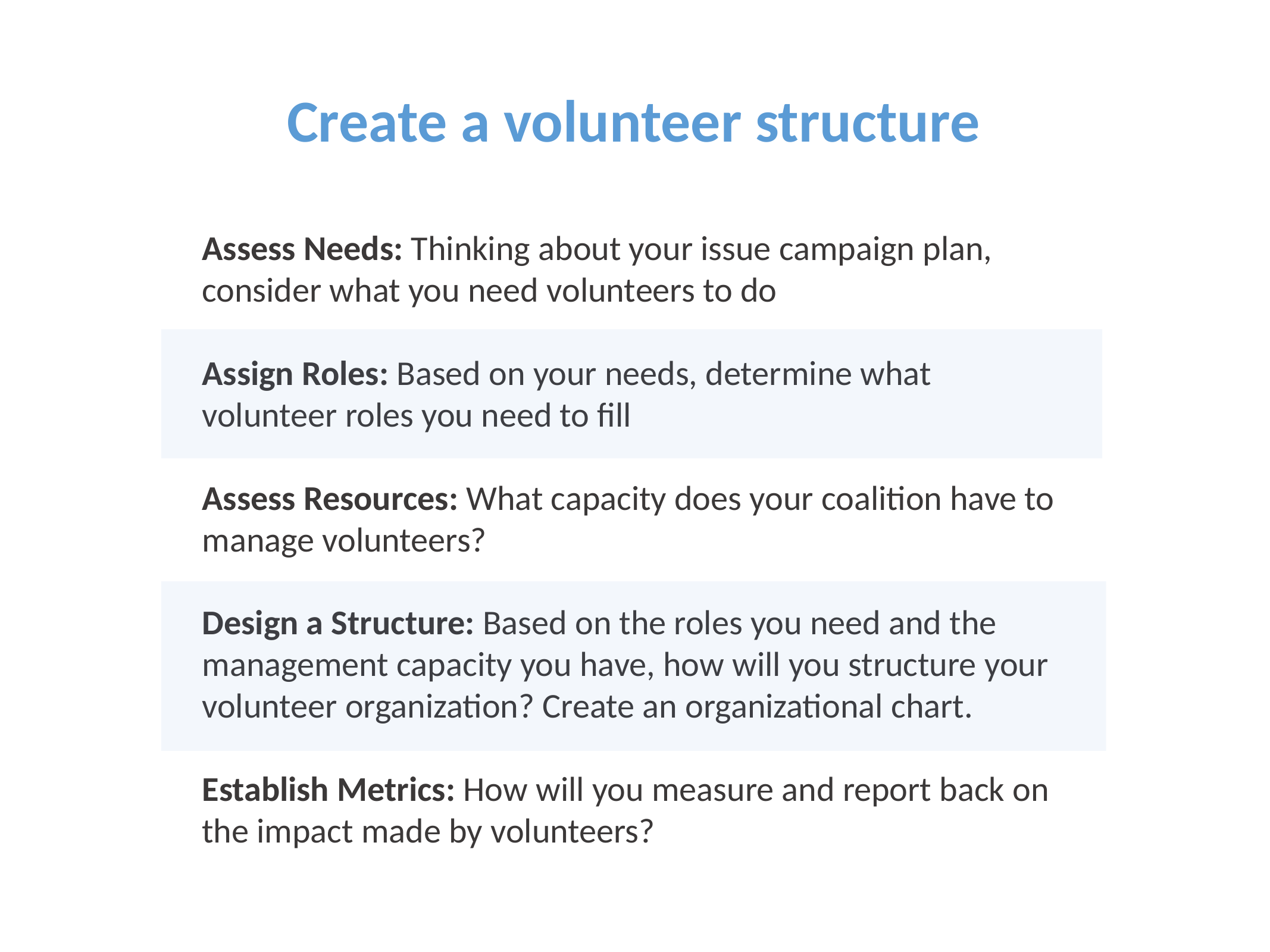

Create a volunteer structure
Assess Needs: Thinking about your issue campaign plan, consider what you need volunteers to do

Assign Roles: Based on your needs, determine what volunteer roles you need to fill

Assess Resources: What capacity does your coalition have to manage volunteers?

Design a Structure: Based on the roles you need and the management capacity you have, how will you structure your volunteer organization? Create an organizational chart.

Establish Metrics: How will you measure and report back on the impact made by volunteers?